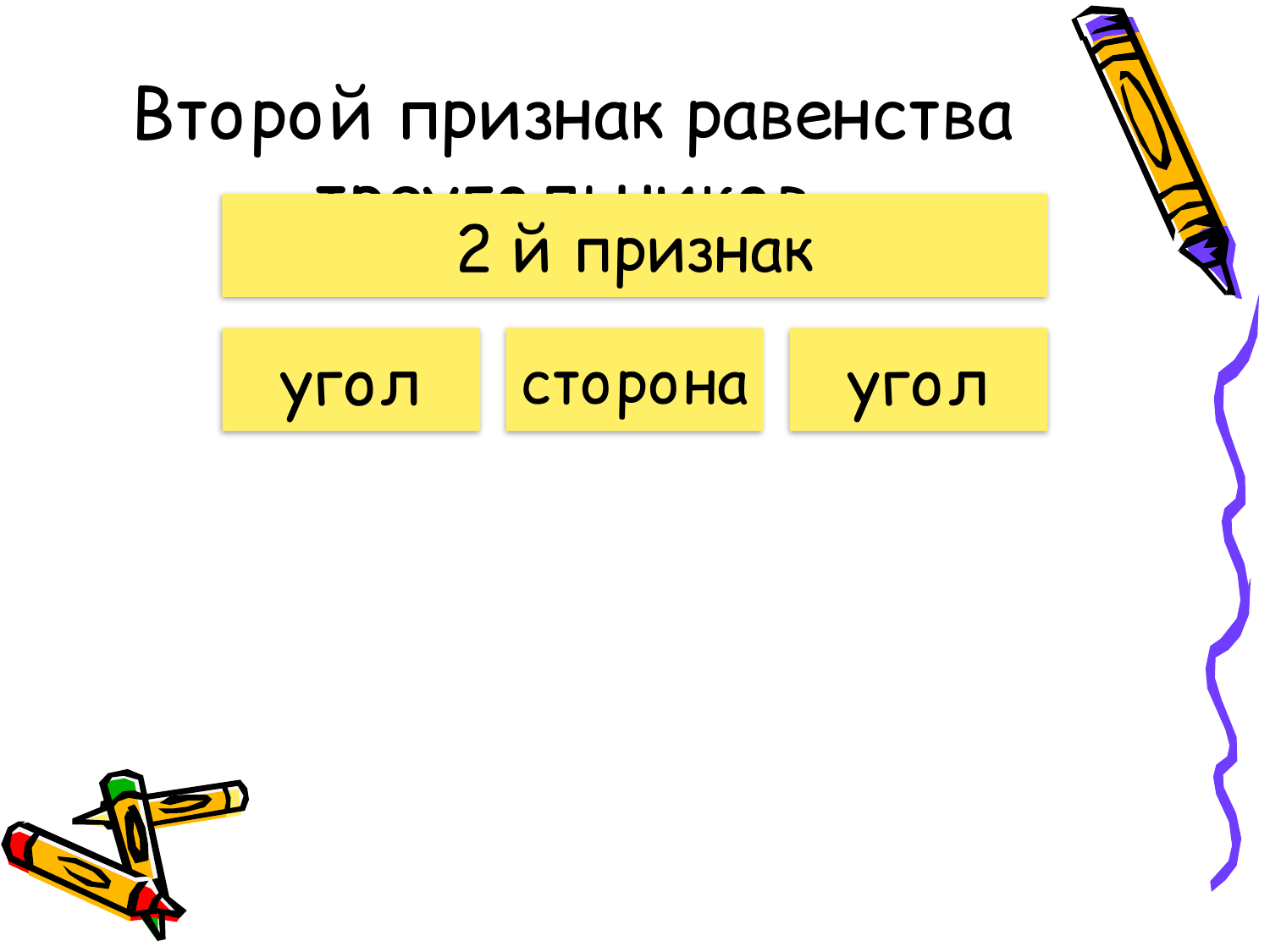

# Второй признак равенства треугольников.
2 й признак
угол
сторона
угол
2признак
сторона